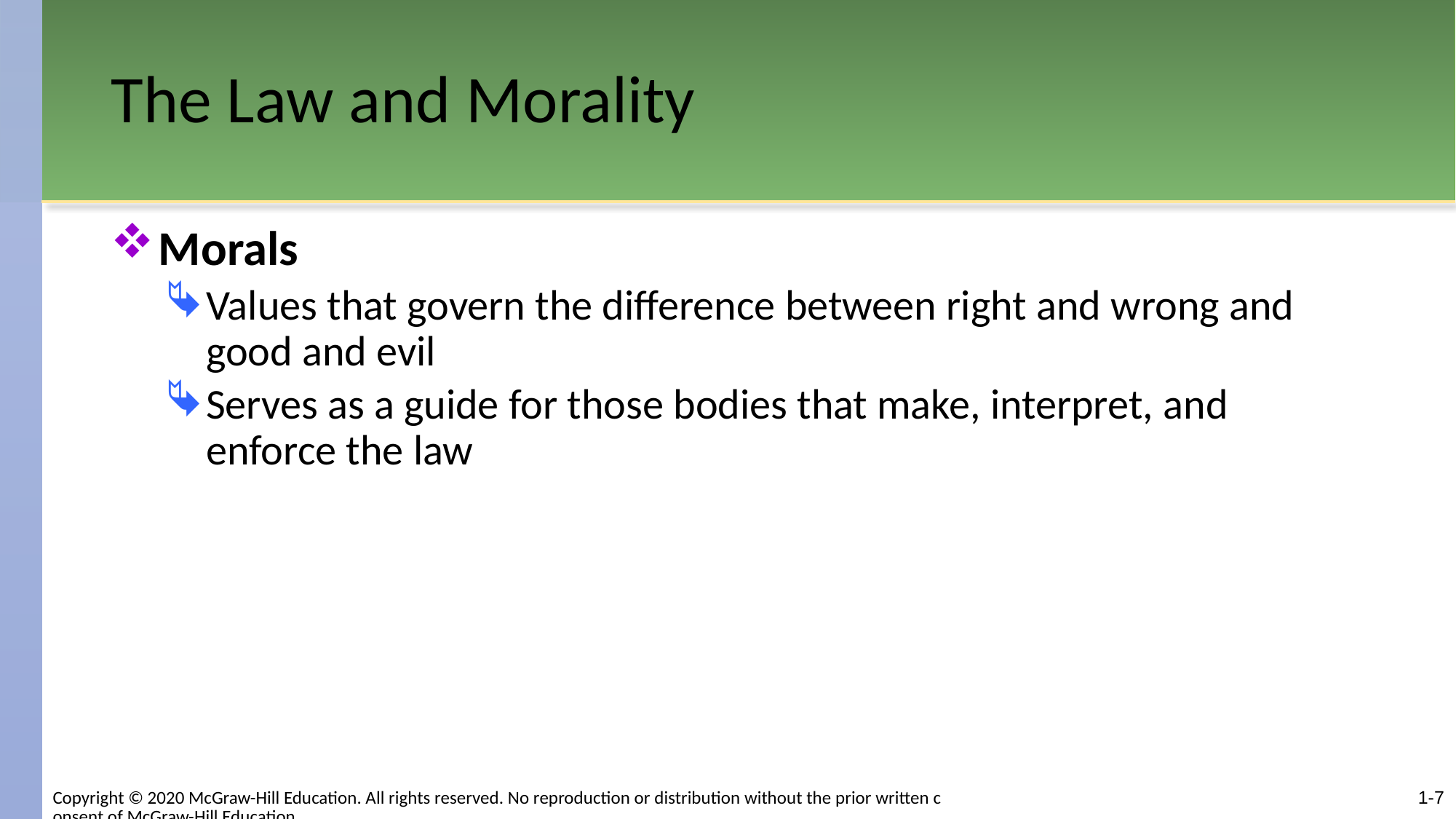

# The Law and Morality
Morals
Values that govern the difference between right and wrong and good and evil
Serves as a guide for those bodies that make, interpret, and enforce the law
1-7
Copyright © 2020 McGraw-Hill Education. All rights reserved. No reproduction or distribution without the prior written consent of McGraw-Hill Education.